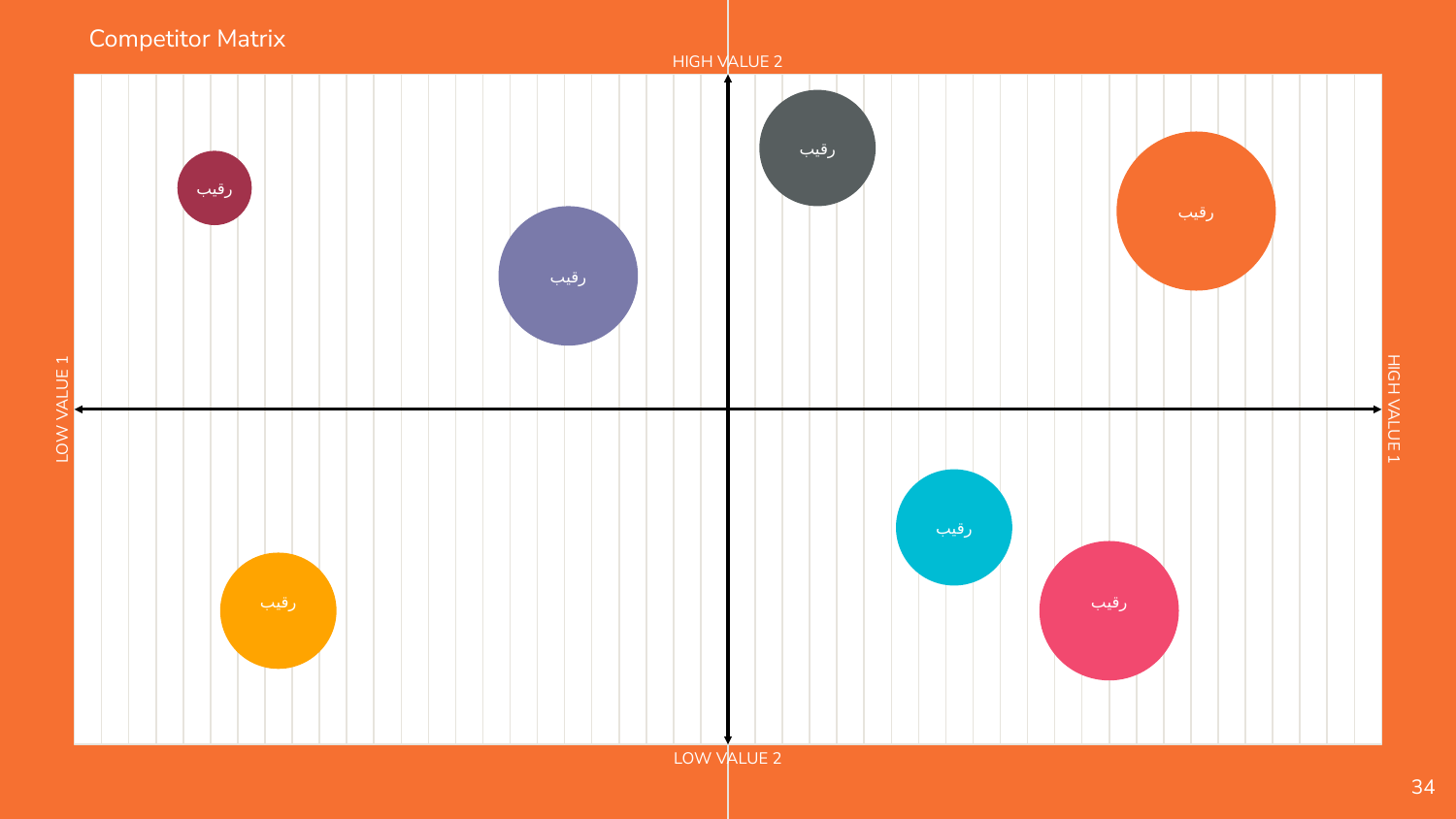

Competitor Matrix
HIGH VALUE 2

رقیب
رقیب
رقیب
رقیب
HIGH VALUE 1
LOW VALUE 1
رقیب
رقیب

رقیب

LOW VALUE 2
34